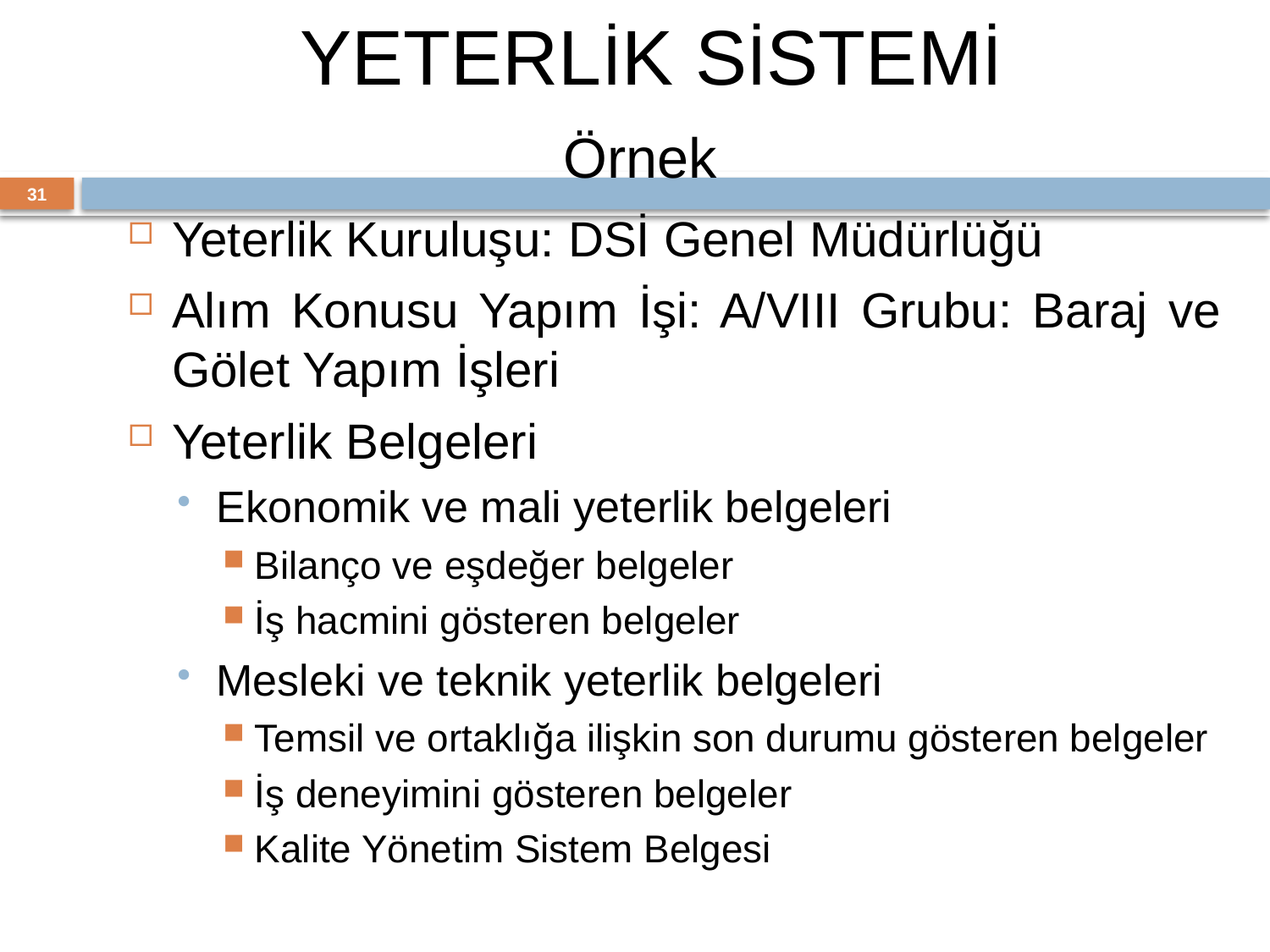

# YETERLİK SİSTEMİ Örnek
31
Yeterlik Kuruluşu: DSİ Genel Müdürlüğü
Alım Konusu Yapım İşi: A/VIII Grubu: Baraj ve Gölet Yapım İşleri
Yeterlik Belgeleri
Ekonomik ve mali yeterlik belgeleri
Bilanço ve eşdeğer belgeler
İş hacmini gösteren belgeler
Mesleki ve teknik yeterlik belgeleri
Temsil ve ortaklığa ilişkin son durumu gösteren belgeler
İş deneyimini gösteren belgeler
Kalite Yönetim Sistem Belgesi